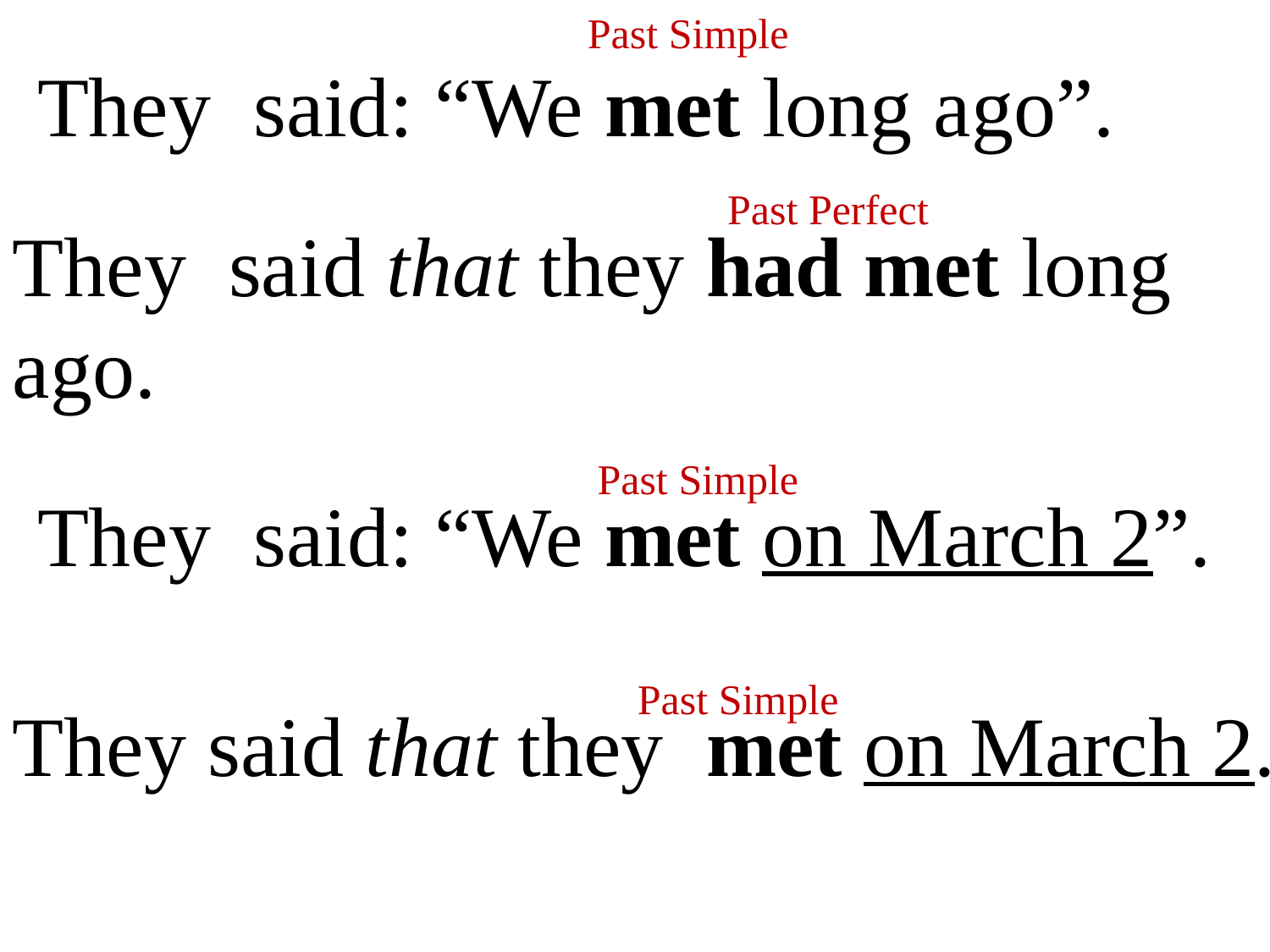

Past Simple
They  said: “We met long ago”.
Past Perfect
They  said that they had met long ago.
Past Simple
They  said: “We met on March 2”.
Past Simple
They said that they  met on March 2.